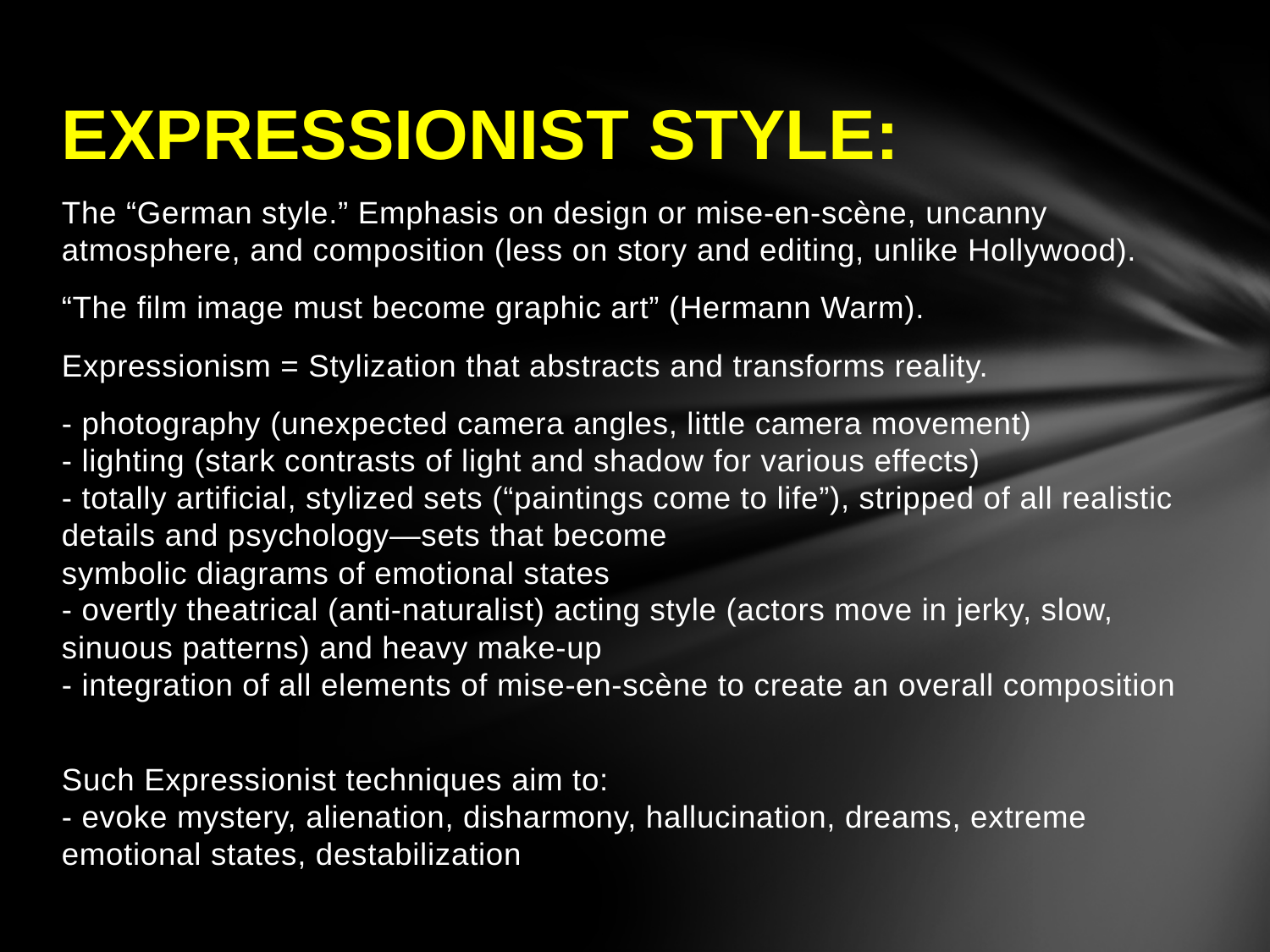

# EXPRESSIONIST STYLE:
The “German style.” Emphasis on design or mise-en-scène, uncanny atmosphere, and composition (less on story and editing, unlike Hollywood).
“The film image must become graphic art” (Hermann Warm).
Expressionism = Stylization that abstracts and transforms reality.
- photography (unexpected camera angles, little camera movement)
- lighting (stark contrasts of light and shadow for various effects)
- totally artificial, stylized sets (“paintings come to life”), stripped of all realistic details and psychology—sets that become
symbolic diagrams of emotional states
- overtly theatrical (anti-naturalist) acting style (actors move in jerky, slow, sinuous patterns) and heavy make-up
- integration of all elements of mise-en-scène to create an overall composition
Such Expressionist techniques aim to:
- evoke mystery, alienation, disharmony, hallucination, dreams, extreme emotional states, destabilization